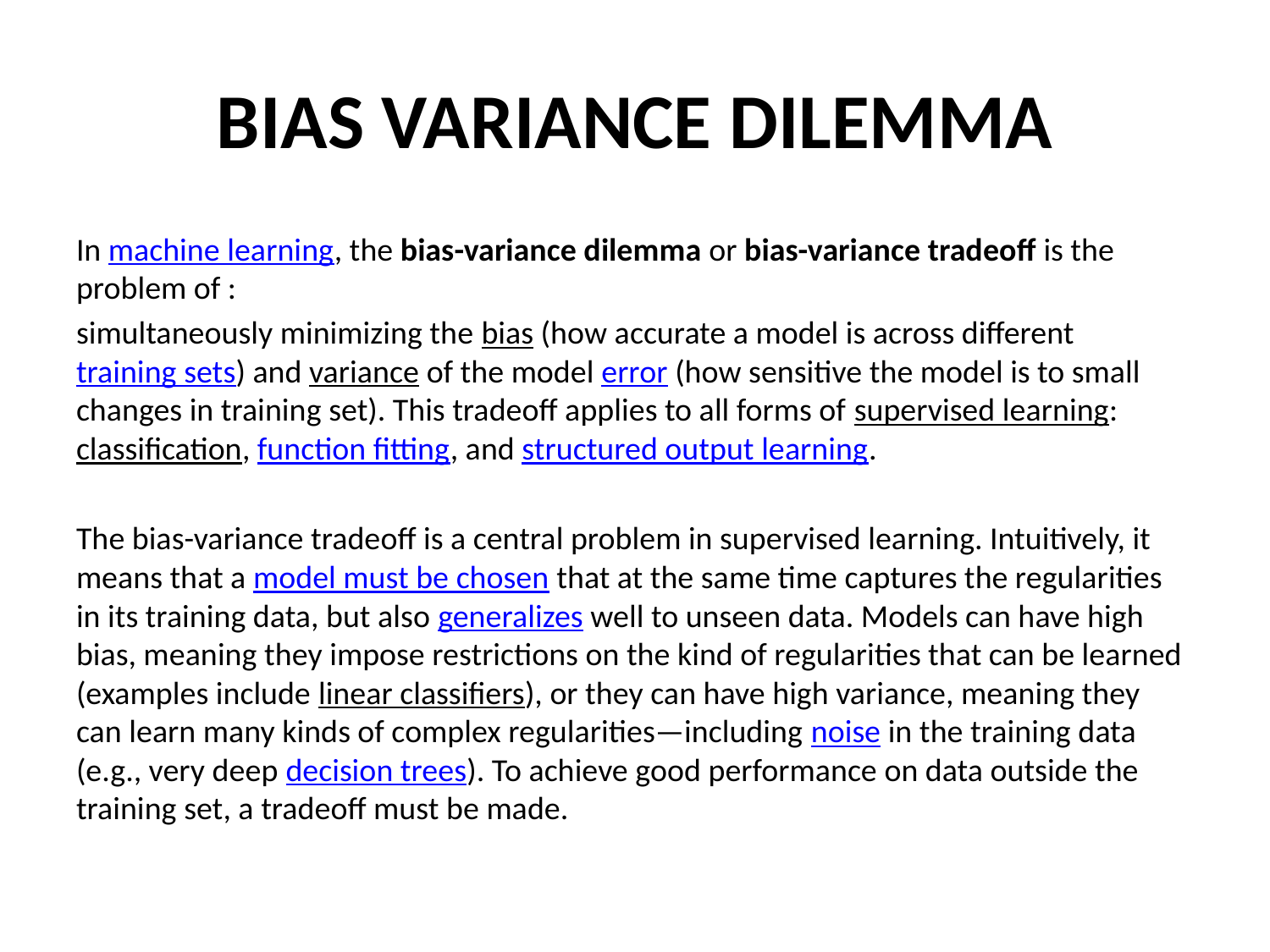

# BIAS VARIANCE DILEMMA
In machine learning, the bias-variance dilemma or bias-variance tradeoff is the problem of :
simultaneously minimizing the bias (how accurate a model is across different training sets) and variance of the model error (how sensitive the model is to small changes in training set). This tradeoff applies to all forms of supervised learning: classification, function fitting, and structured output learning.

The bias-variance tradeoff is a central problem in supervised learning. Intuitively, it means that a model must be chosen that at the same time captures the regularities in its training data, but also generalizes well to unseen data. Models can have high bias, meaning they impose restrictions on the kind of regularities that can be learned (examples include linear classifiers), or they can have high variance, meaning they can learn many kinds of complex regularities—including noise in the training data (e.g., very deep decision trees). To achieve good performance on data outside the training set, a tradeoff must be made.